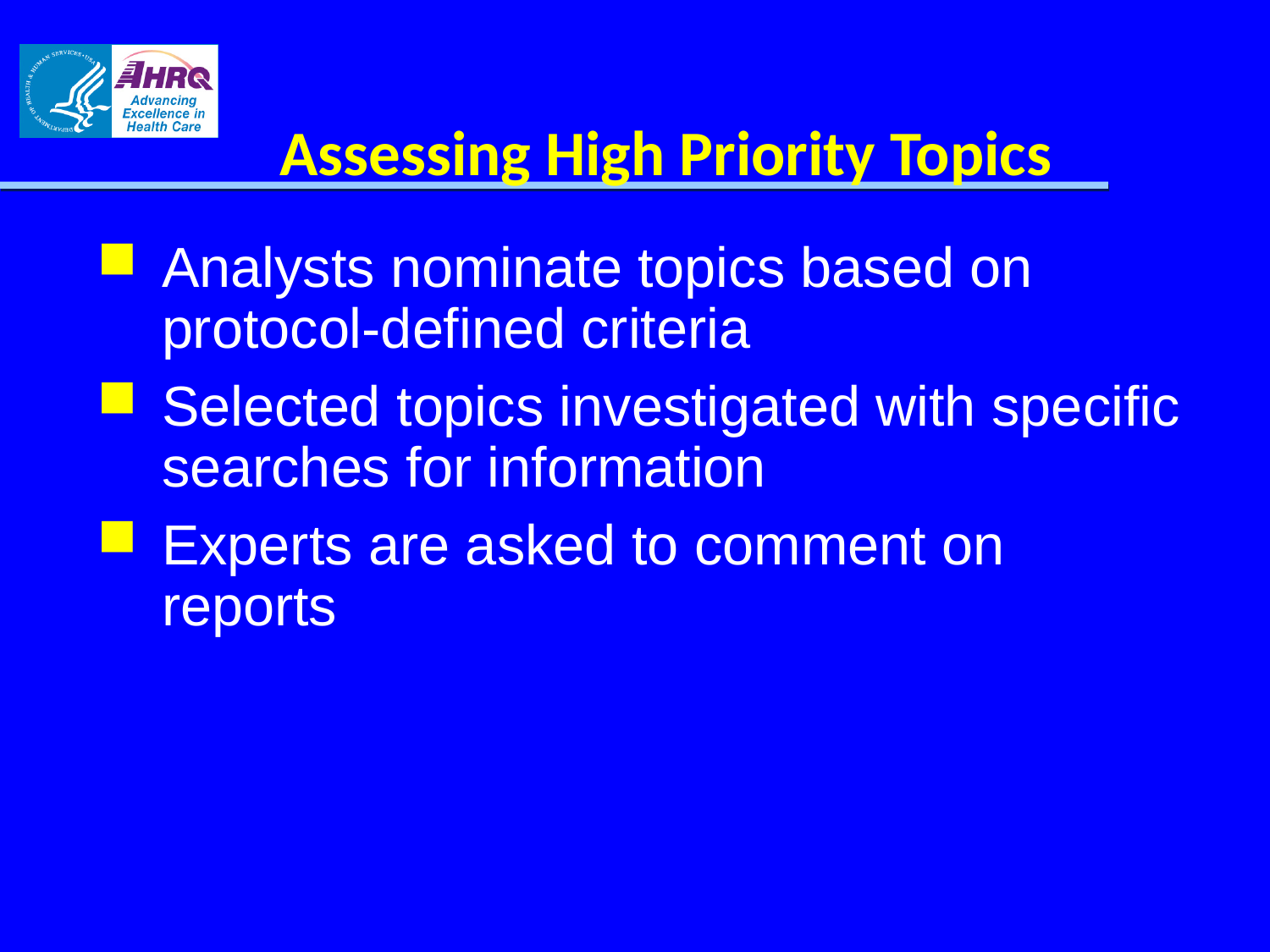

# Assessing High Priority Topics
Analysts nominate topics based on protocol-defined criteria
Selected topics investigated with specific searches for information
Experts are asked to comment on reports